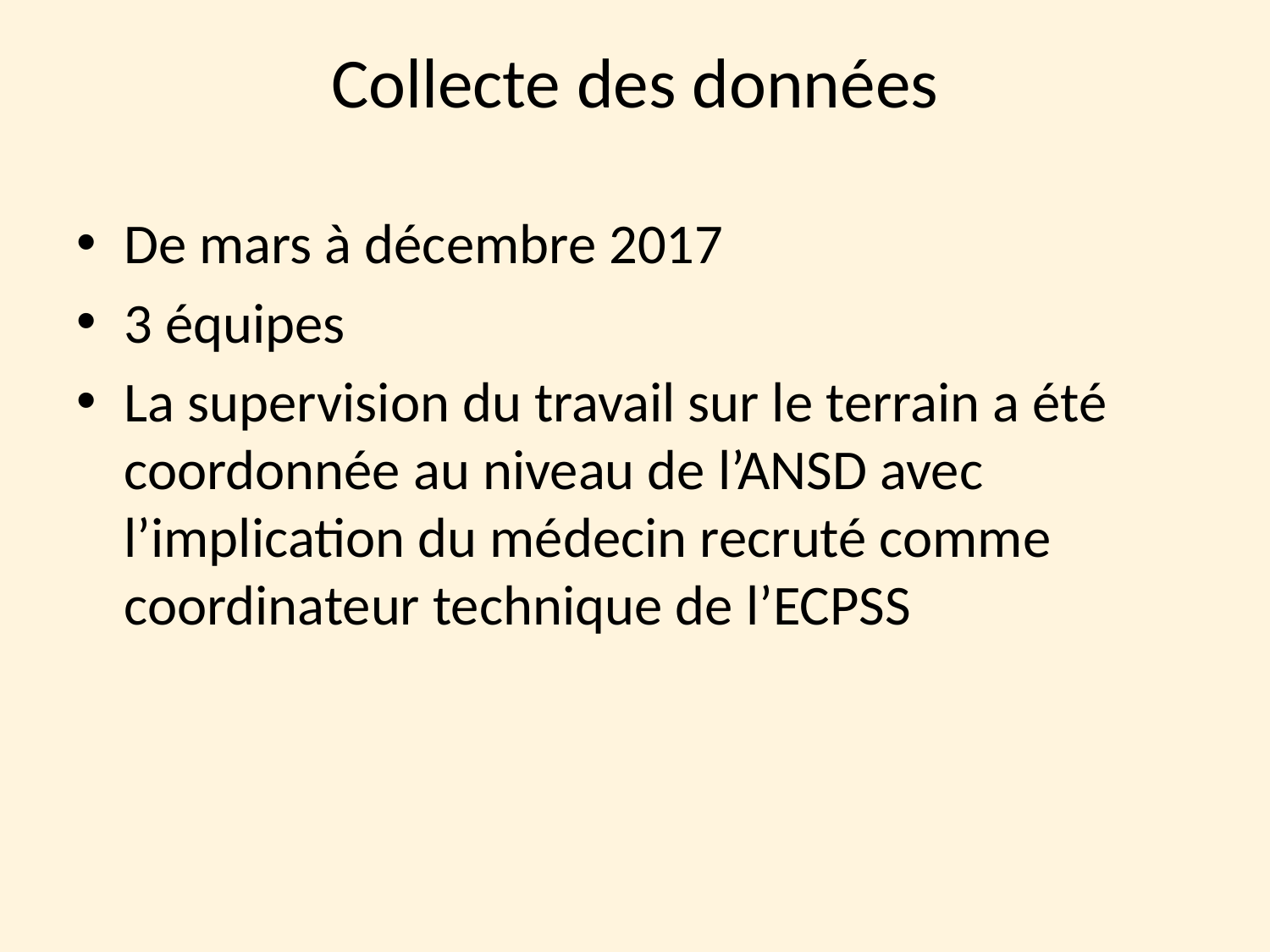

# Collecte des données
De mars à décembre 2017
3 équipes
La supervision du travail sur le terrain a été coordonnée au niveau de l’ANSD avec l’implication du médecin recruté comme coordinateur technique de l’ECPSS